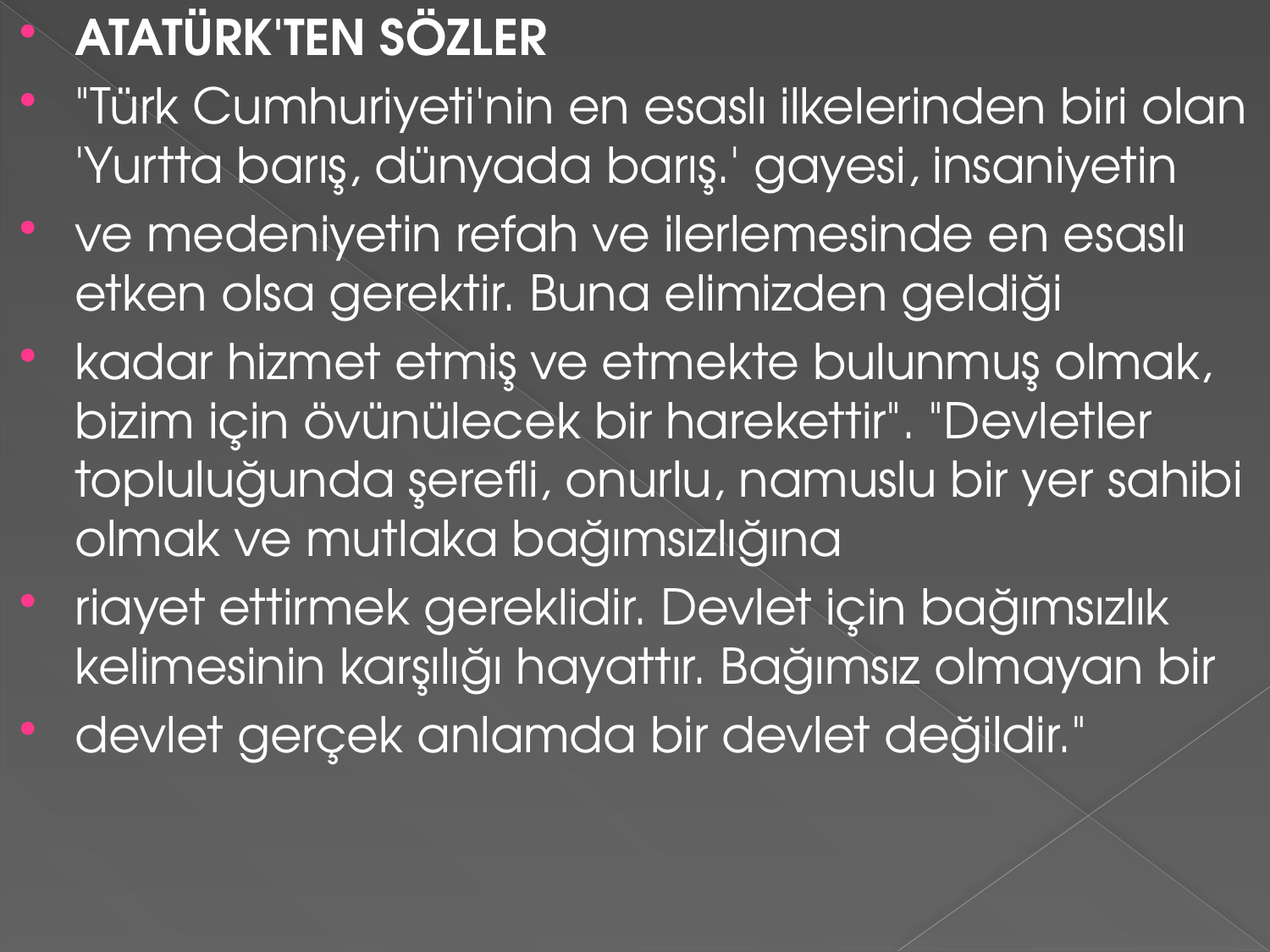

ATATÜRK'TEN SÖZLER
"Türk Cumhuriyeti'nin en esaslı ilkelerinden biri olan 'Yurtta barış, dünyada barış.' gayesi, insaniyetin
ve medeniyetin refah ve ilerlemesinde en esaslı etken olsa gerektir. Buna elimizden geldiği
kadar hizmet etmiş ve etmekte bulunmuş olmak, bizim için övünülecek bir harekettir". "Devletler topluluğunda şerefli, onurlu, namuslu bir yer sahibi olmak ve mutlaka bağımsızlığına
riayet ettirmek gereklidir. Devlet için bağımsızlık kelimesinin karşılığı hayattır. Bağımsız olmayan bir
devlet gerçek anlamda bir devlet değildir."